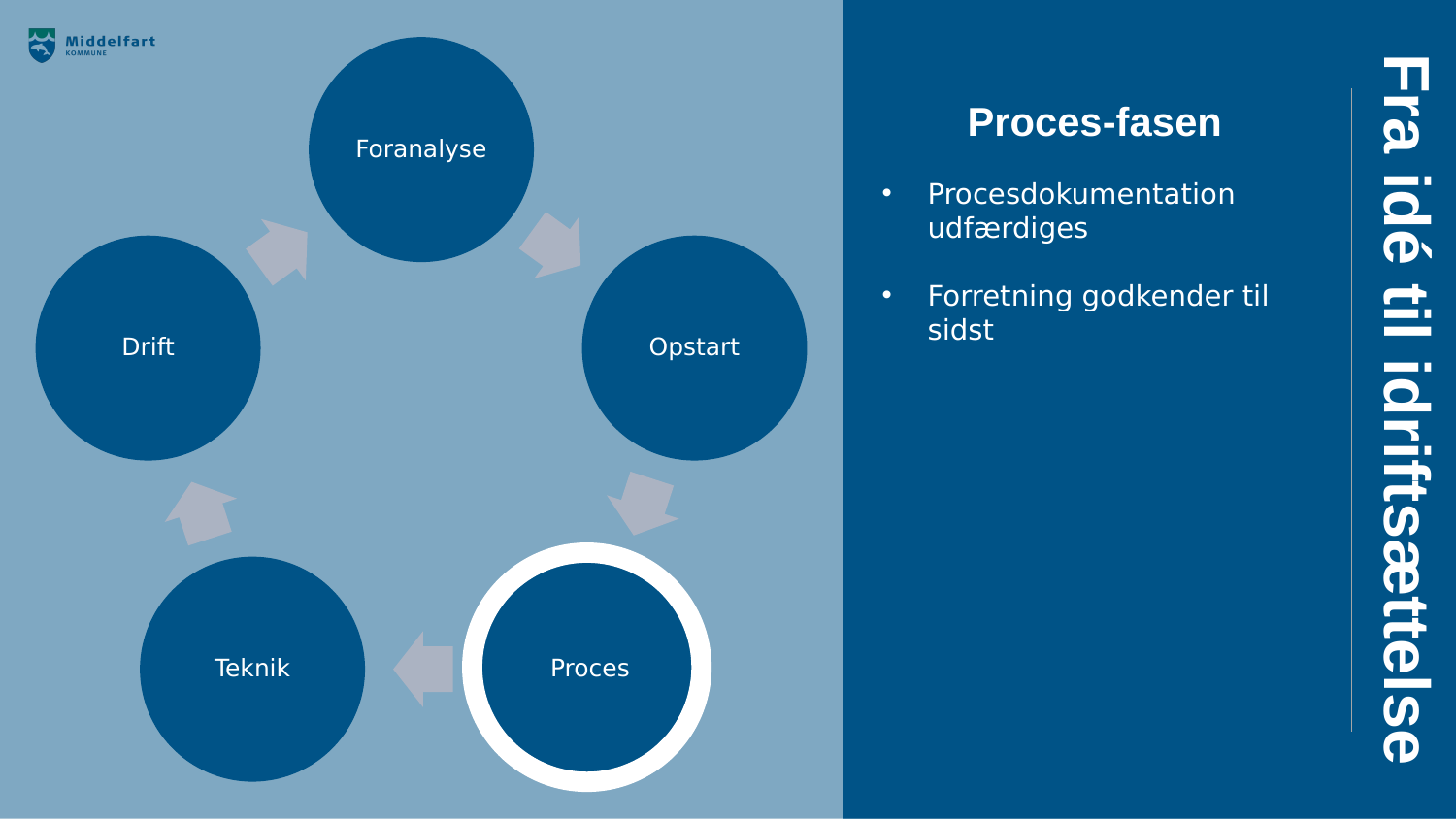

Fra idé til idriftsættelse
Foranalyse

Opstart

Proces

Teknik

Drift

Proces-fasen

Procesdokumentation udfærdiges

Forretning godkender til sidst